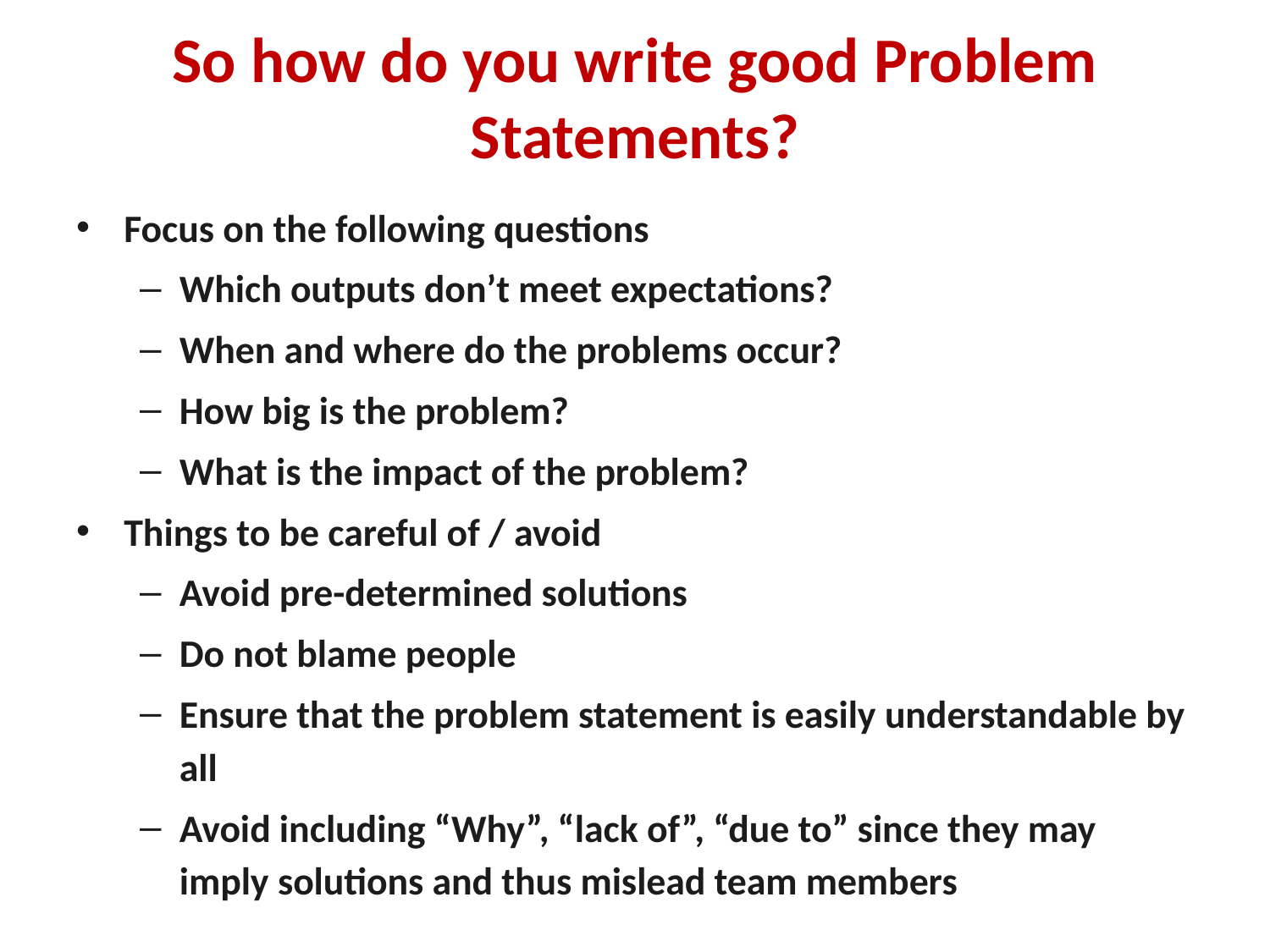

# So how do you write good Problem Statements?
Focus on the following questions
Which outputs don’t meet expectations?
When and where do the problems occur?
How big is the problem?
What is the impact of the problem?
Things to be careful of / avoid
Avoid pre-determined solutions
Do not blame people
Ensure that the problem statement is easily understandable by all
Avoid including “Why”, “lack of”, “due to” since they may imply solutions and thus mislead team members